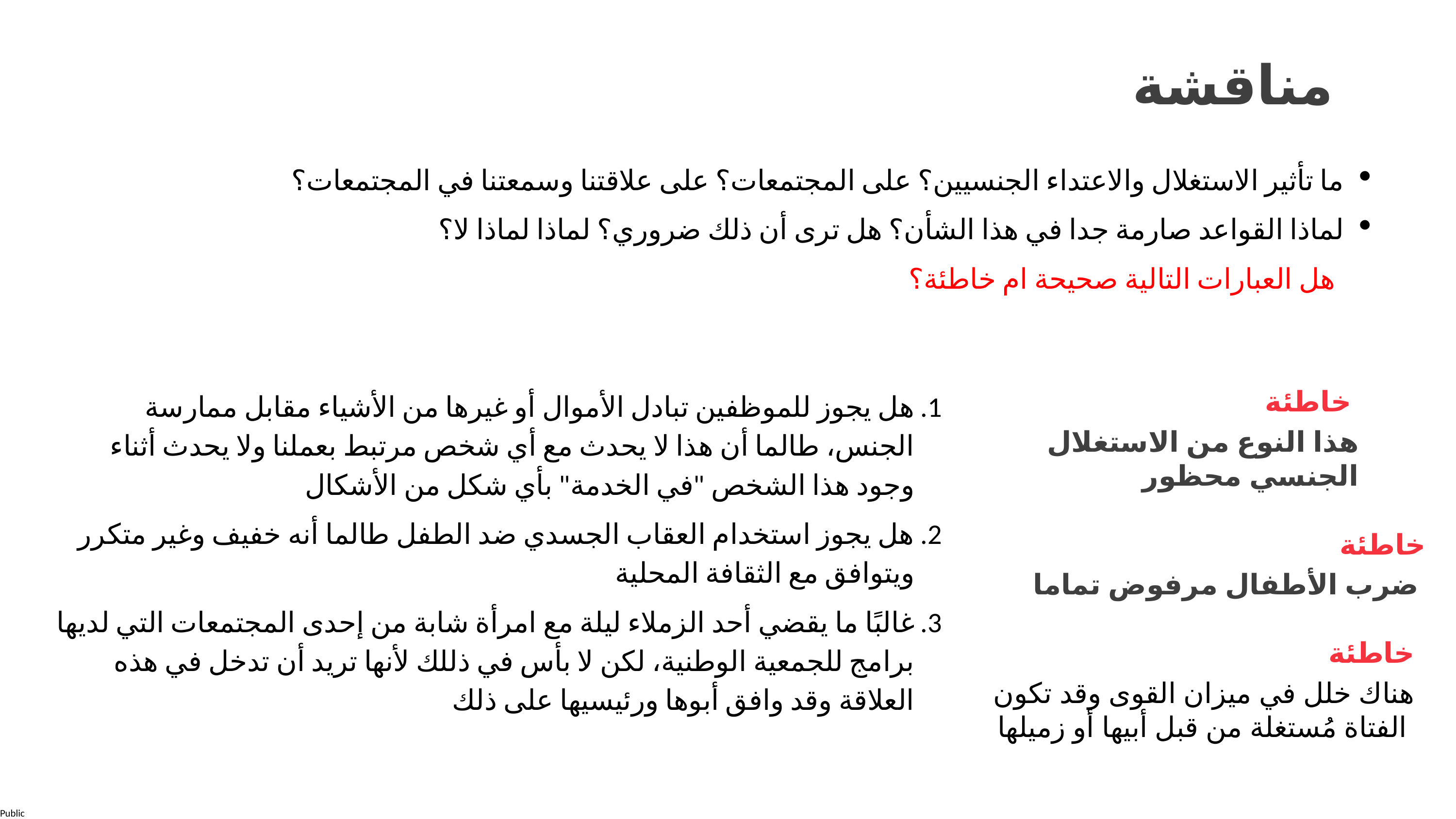

مناقشة
ما تأثير الاستغلال والاعتداء الجنسيين؟ على المجتمعات؟ على علاقتنا وسمعتنا في المجتمعات؟
لماذا القواعد صارمة جدا في هذا الشأن؟ هل ترى أن ذلك ضروري؟ لماذا لماذا لا؟
هل العبارات التالية صحيحة ام خاطئة؟
هل يجوز للموظفين تبادل الأموال أو غيرها من الأشياء مقابل ممارسة الجنس، طالما أن هذا لا يحدث مع أي شخص مرتبط بعملنا ولا يحدث أثناء وجود هذا الشخص "في الخدمة" بأي شكل من الأشكال
هل يجوز استخدام العقاب الجسدي ضد الطفل طالما أنه خفيف وغير متكرر ويتوافق مع الثقافة المحلية
غالبًا ما يقضي أحد الزملاء ليلة مع امرأة شابة من إحدى المجتمعات التي لديها برامج للجمعية الوطنية، لكن لا بأس في ذللك لأنها تريد أن تدخل في هذه العلاقة وقد وافق أبوها ورئيسيها على ذلك
خاطئة
هذا النوع من الاستغلال الجنسي محظور
خاطئة
ضرب الأطفال مرفوض تماما
خاطئة
هناك خلل في ميزان القوى وقد تكون الفتاة مُستغلة من قبل أبيها أو زميلها